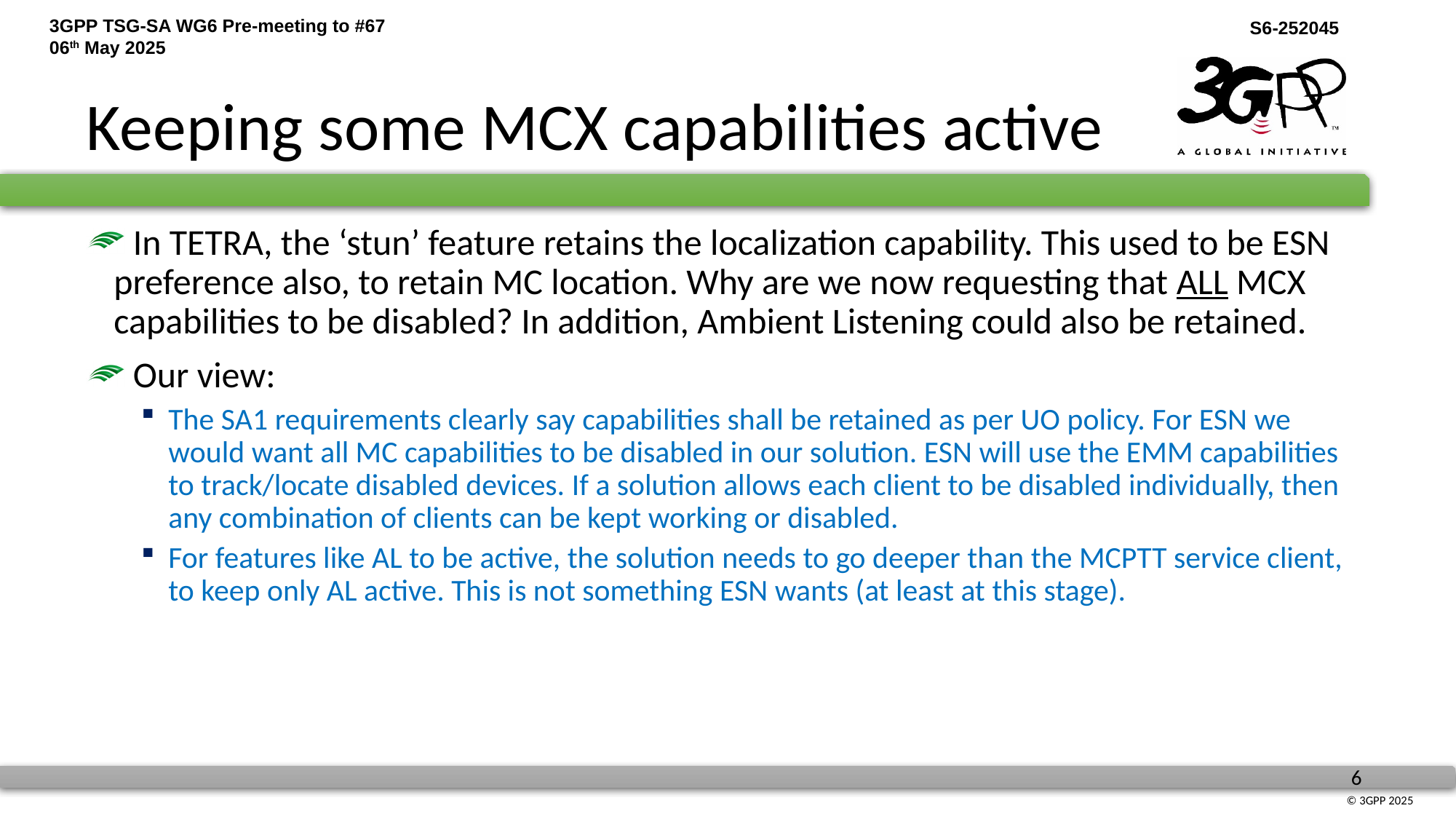

# Keeping some MCX capabilities active
 In TETRA, the ‘stun’ feature retains the localization capability. This used to be ESN preference also, to retain MC location. Why are we now requesting that ALL MCX capabilities to be disabled? In addition, Ambient Listening could also be retained.
 Our view:
The SA1 requirements clearly say capabilities shall be retained as per UO policy. For ESN we would want all MC capabilities to be disabled in our solution. ESN will use the EMM capabilities to track/locate disabled devices. If a solution allows each client to be disabled individually, then any combination of clients can be kept working or disabled.
For features like AL to be active, the solution needs to go deeper than the MCPTT service client, to keep only AL active. This is not something ESN wants (at least at this stage).